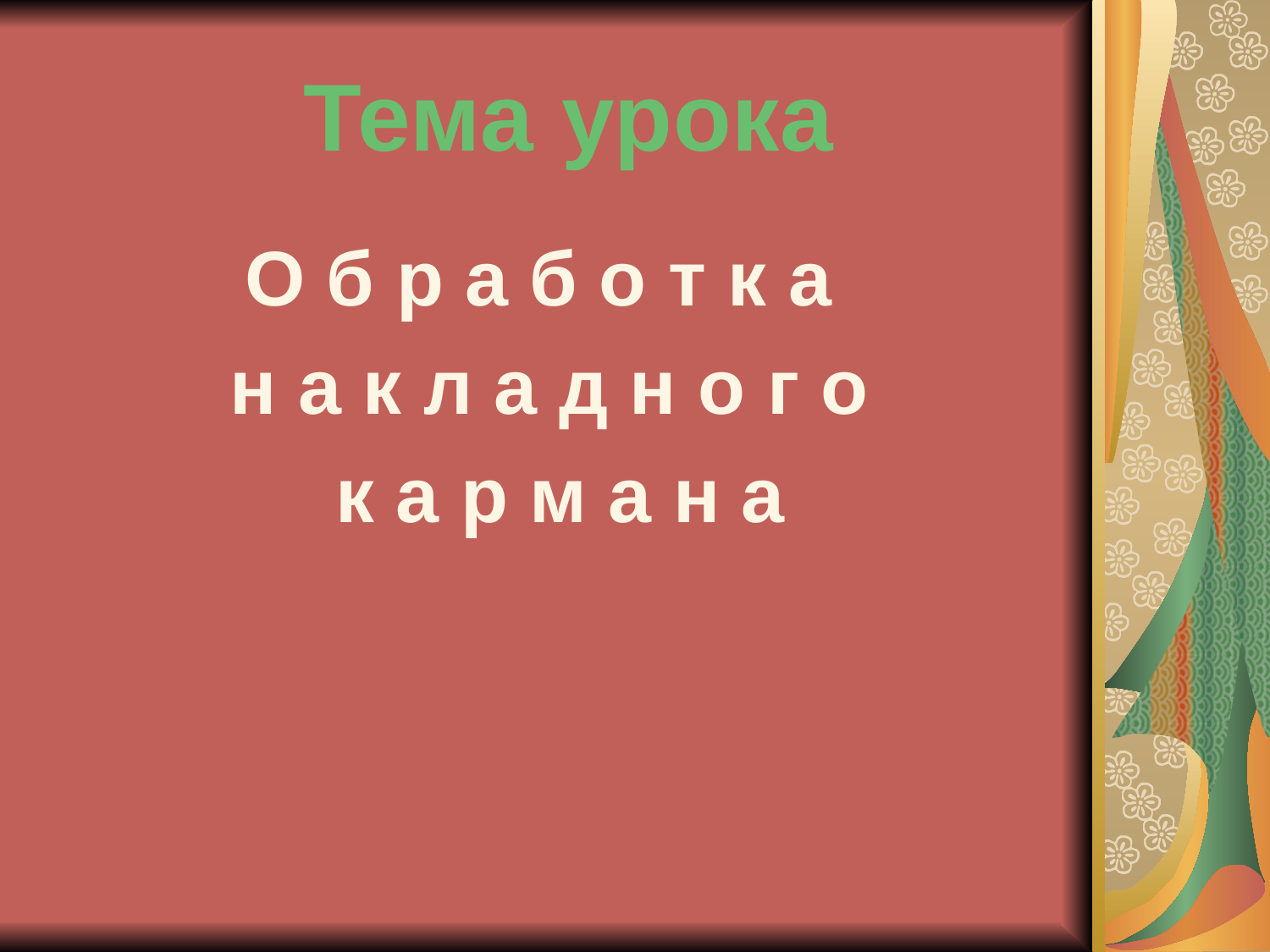

О б р а б о т к а
н а к л а д н о г о
 к а р м а н а
Тема урока